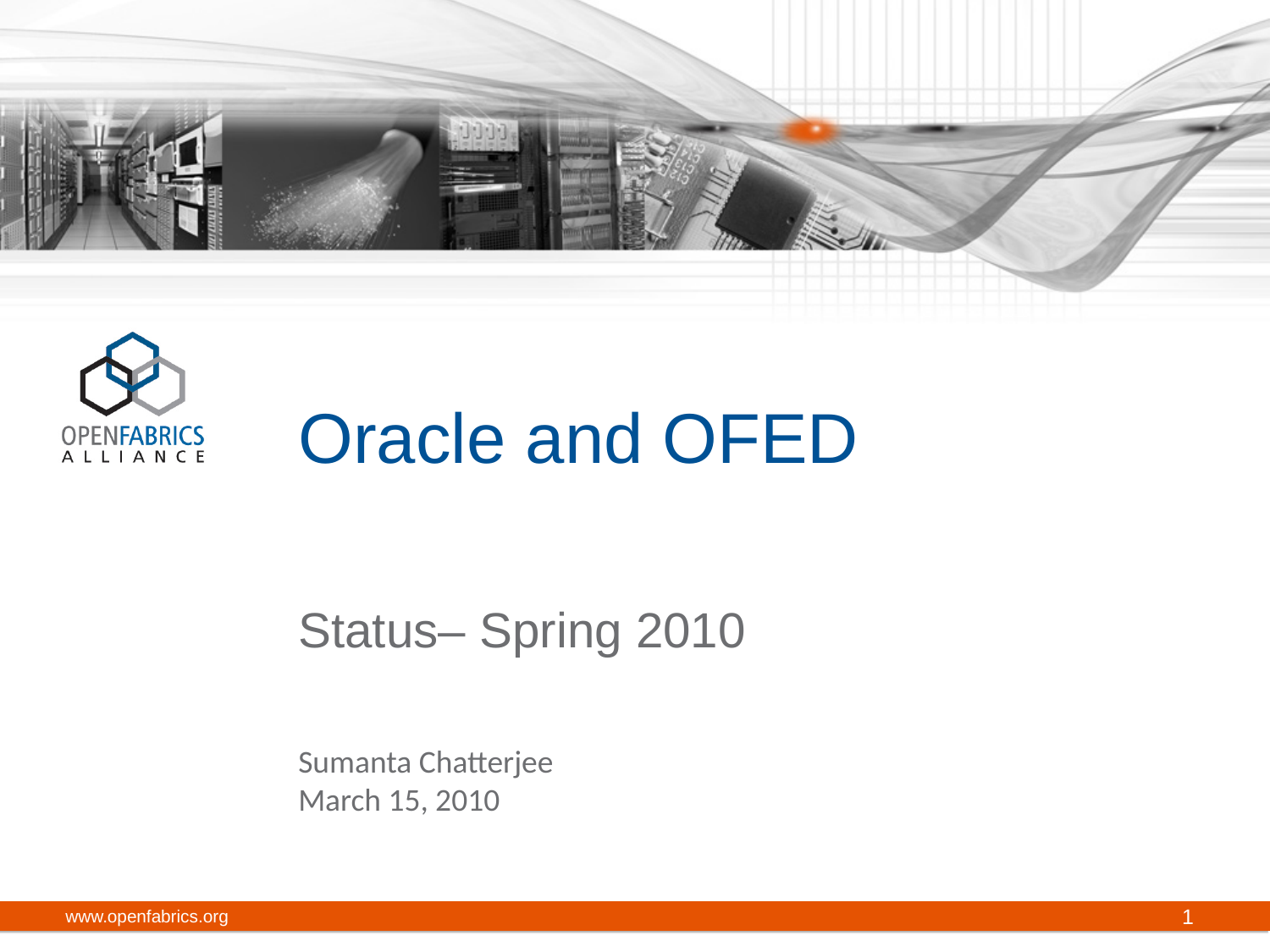

# Oracle and OFED
Status– Spring 2010
Sumanta Chatterjee
March 15, 2010
www.openfabrics.org
1